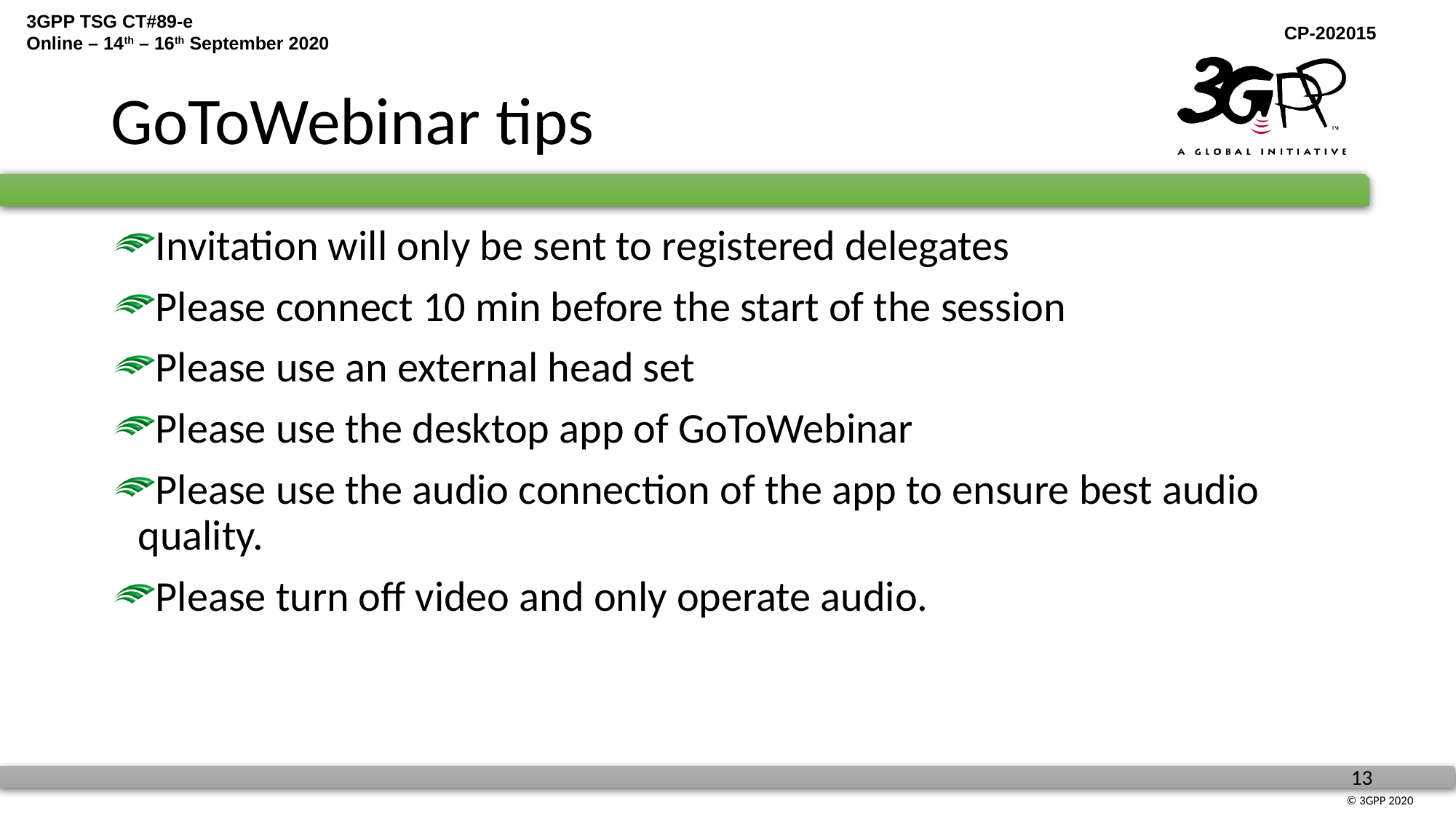

# GoToWebinar tips
Invitation will only be sent to registered delegates
Please connect 10 min before the start of the session
Please use an external head set
Please use the desktop app of GoToWebinar
Please use the audio connection of the app to ensure best audio quality.
Please turn off video and only operate audio.